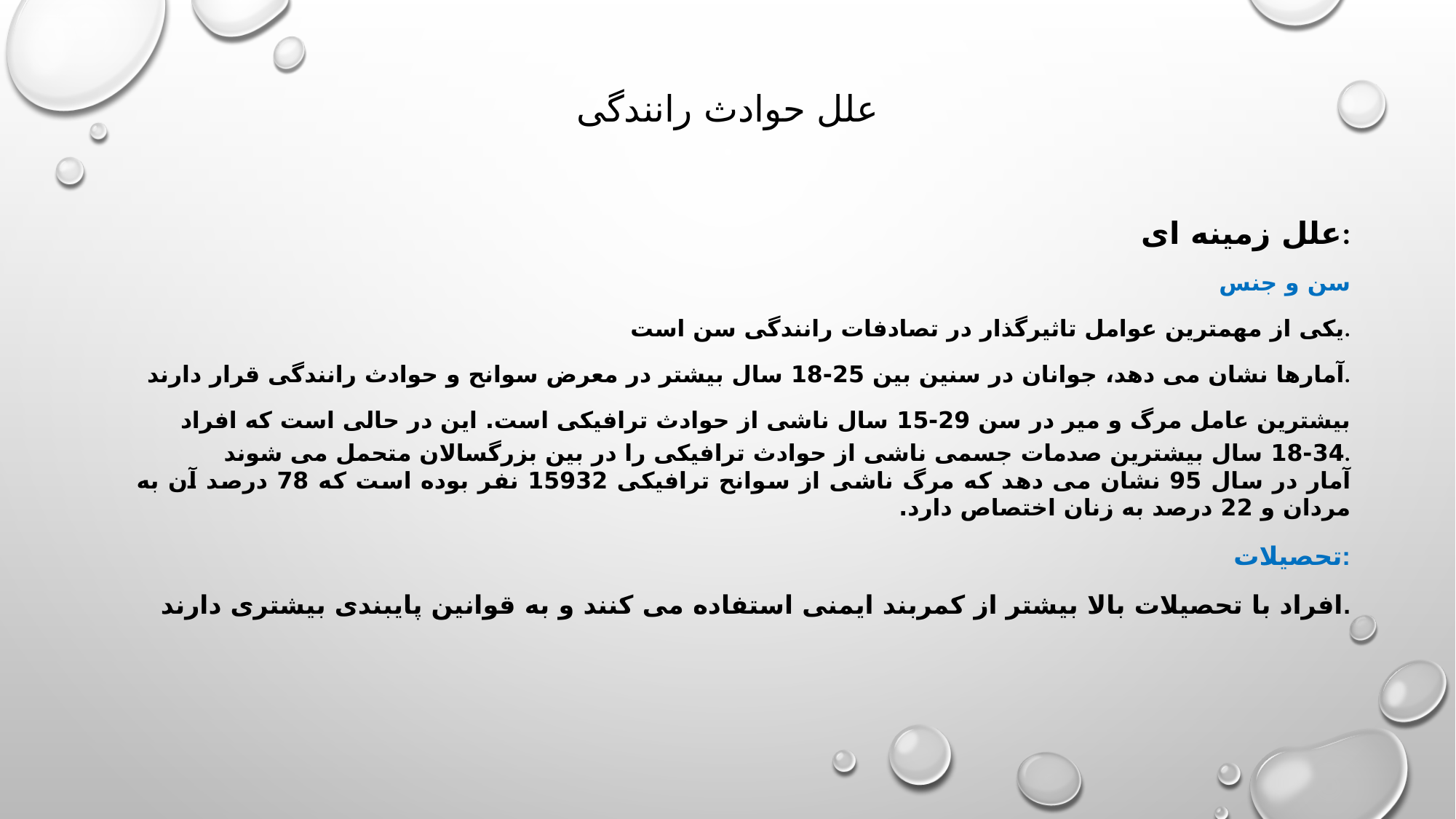

# علل حوادث رانندگی
علل زمینه ای:
سن و جنس
یکی از مهمترین عوامل تاثیرگذار در تصادفات رانندگی سن است.
آمارها نشان می دهد، جوانان در سنین بین 25-18 سال بیشتر در معرض سوانح و حوادث رانندگی قرار دارند.
بیشترین عامل مرگ و میر در سن 29-15 سال ناشی از حوادث ترافیکی است. این در حالی است که افراد 34-18 سال بیشترین صدمات جسمی ناشی از حوادث ترافیکی را در بین بزرگسالان متحمل می شوند.
آمار در سال 95 نشان می دهد که مرگ ناشی از سوانح ترافیکی 15932 نفر بوده است که 78 درصد آن به مردان و 22 درصد به زنان اختصاص دارد.
تحصیلات:
افراد با تحصیلات بالا بیشتر از کمربند ایمنی استفاده می کنند و به قوانین پایبندی بیشتری دارند.